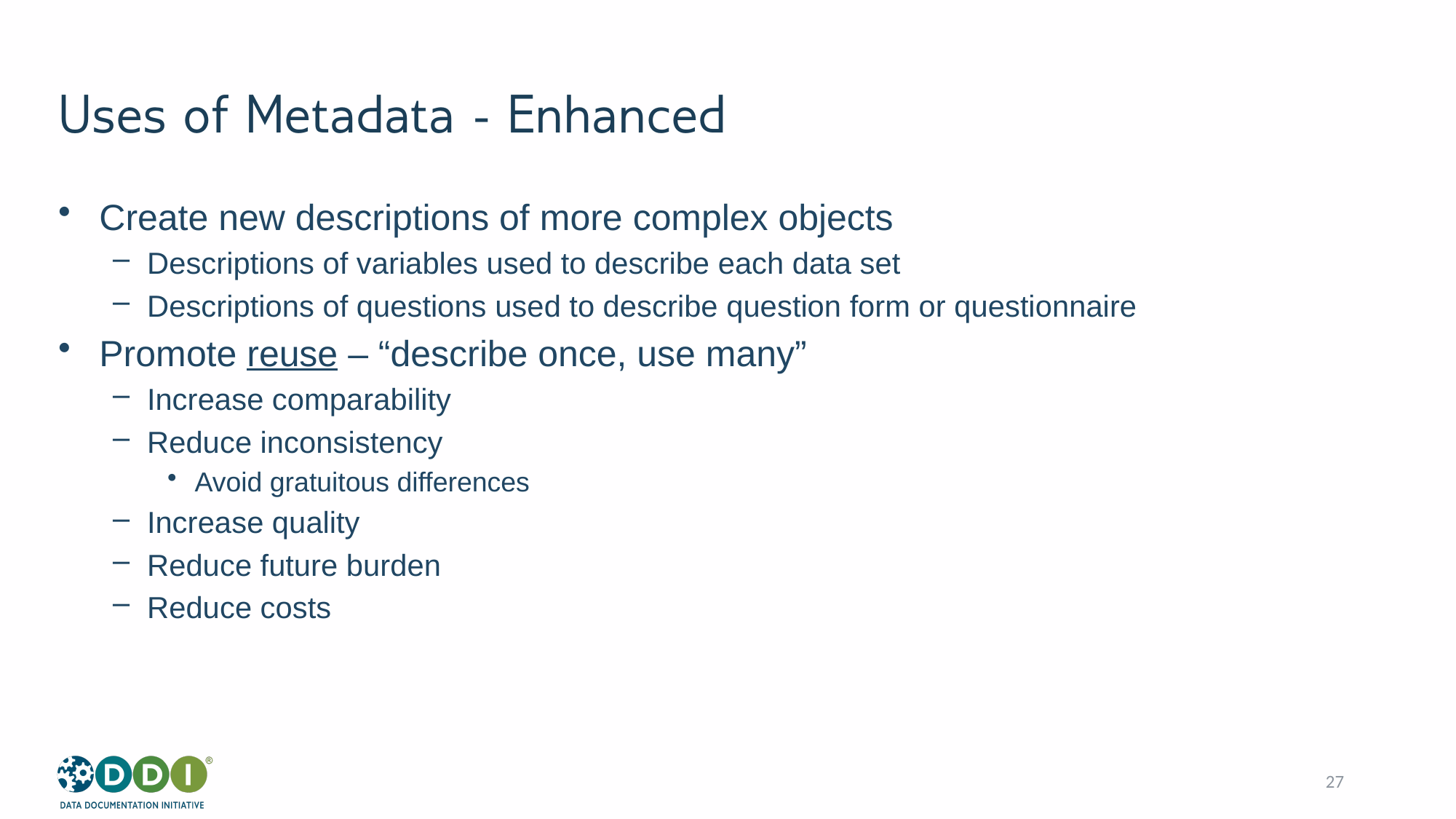

# Uses of Metadata - Enhanced
Create new descriptions of more complex objects
Descriptions of variables used to describe each data set
Descriptions of questions used to describe question form or questionnaire
Promote reuse – “describe once, use many”
Increase comparability
Reduce inconsistency
Avoid gratuitous differences
Increase quality
Reduce future burden
Reduce costs

27